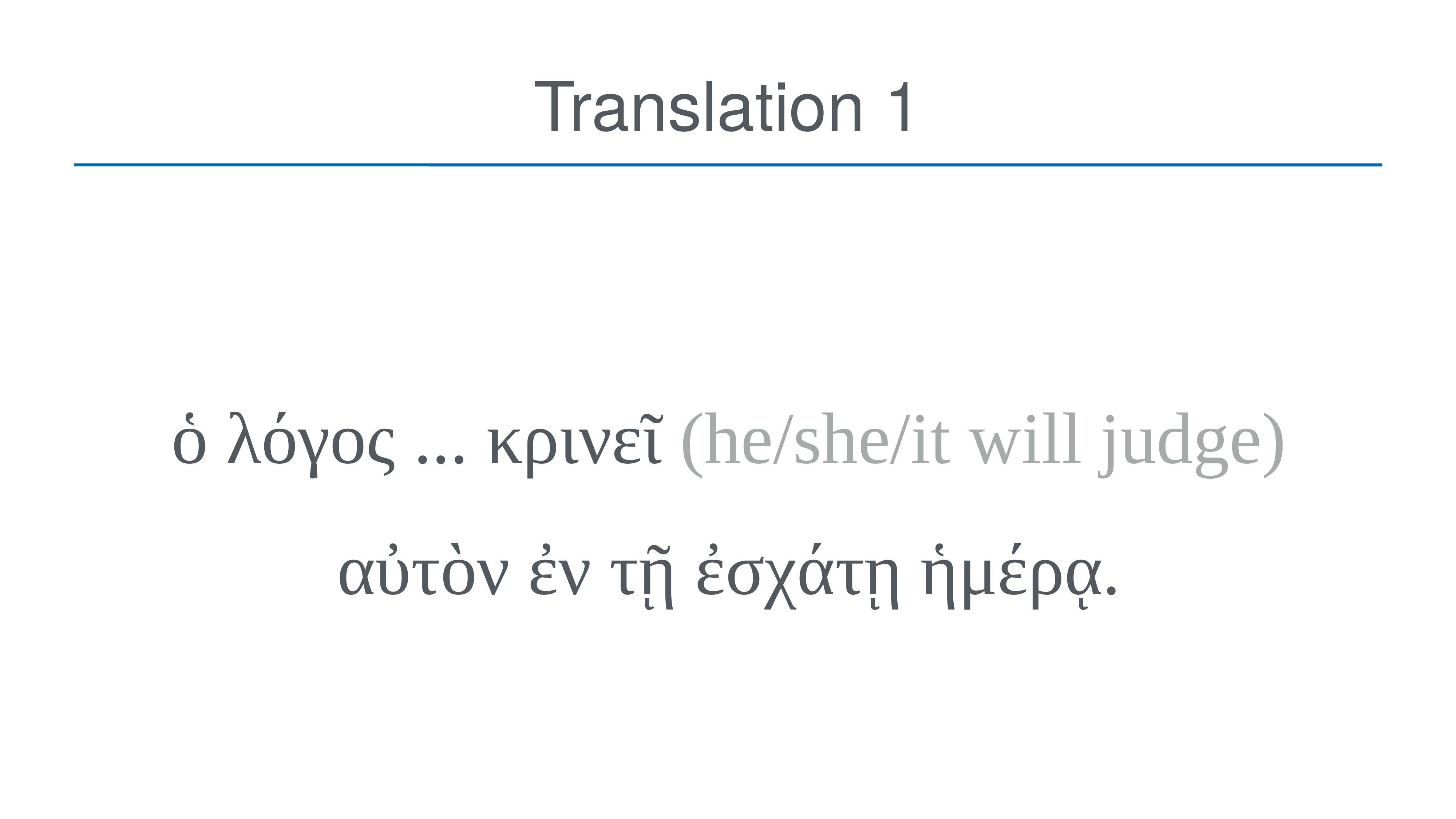

# Translation 1
ὁ λόγος ... κρινεῖ (he/she/it will judge) αὐτὸν ἐν τῇ ἐσχάτῃ ἡμέρᾳ.